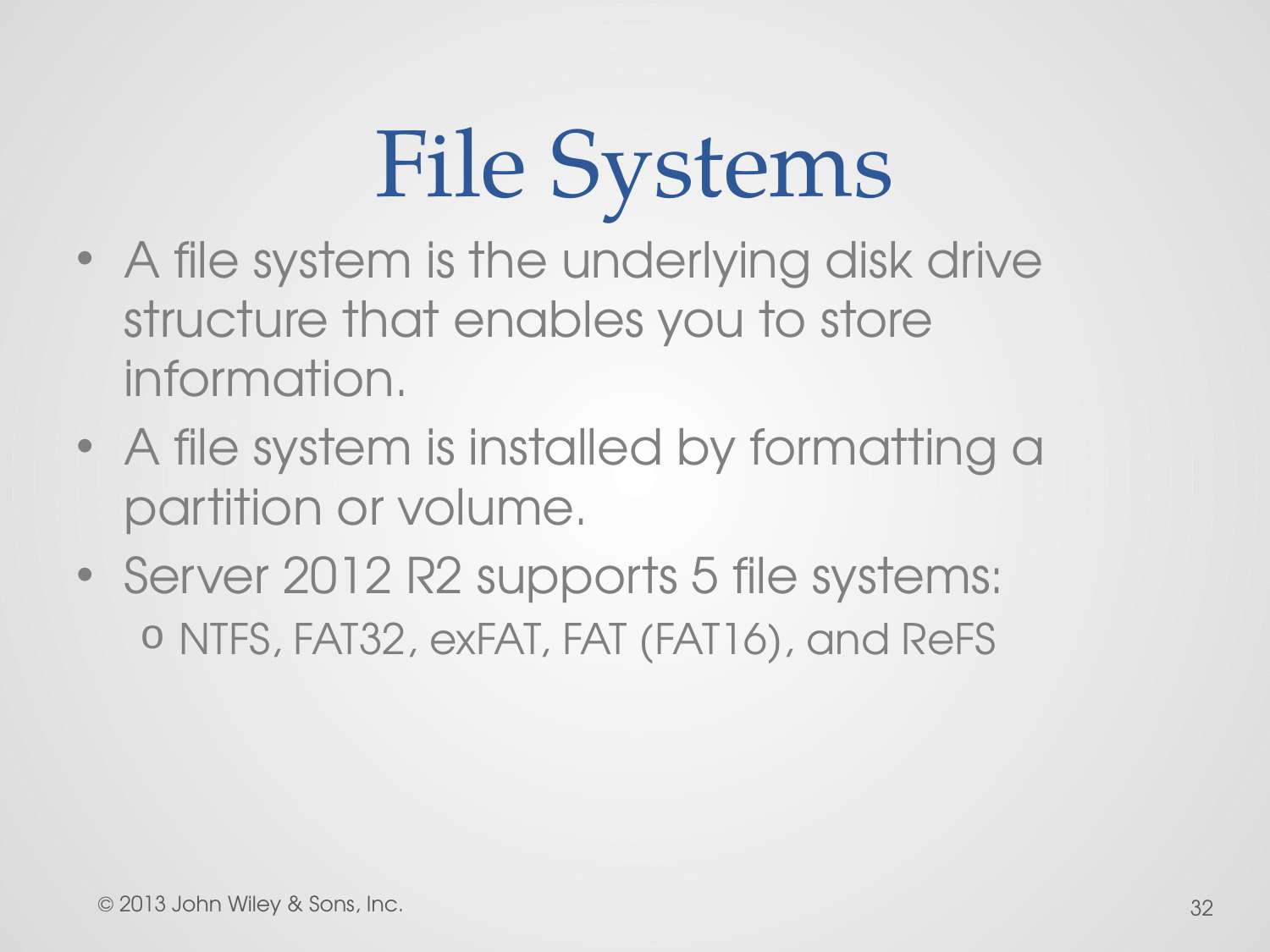

# File Systems
A file system is the underlying disk drive structure that enables you to store information.
A file system is installed by formatting a partition or volume.
Server 2012 R2 supports 5 file systems:
NTFS, FAT32, exFAT, FAT (FAT16), and ReFS
© 2013 John Wiley & Sons, Inc.
32